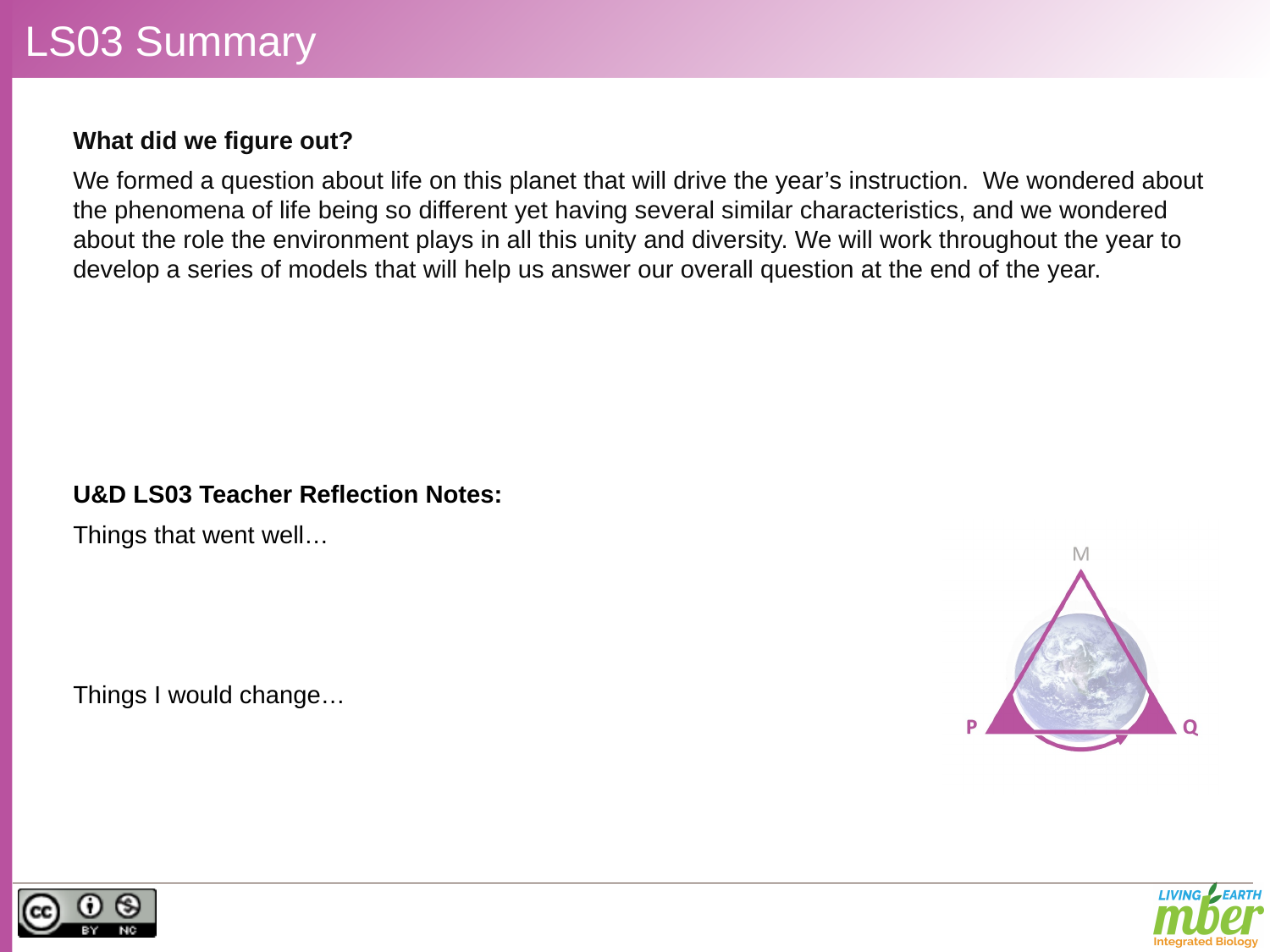

# LS03 Summary
What did we figure out?
We formed a question about life on this planet that will drive the year’s instruction.  We wondered about the phenomena of life being so different yet having several similar characteristics, and we wondered about the role the environment plays in all this unity and diversity. We will work throughout the year to develop a series of models that will help us answer our overall question at the end of the year.

U&D LS03 Teacher Reflection Notes:
Things that went well…

Things I would change…